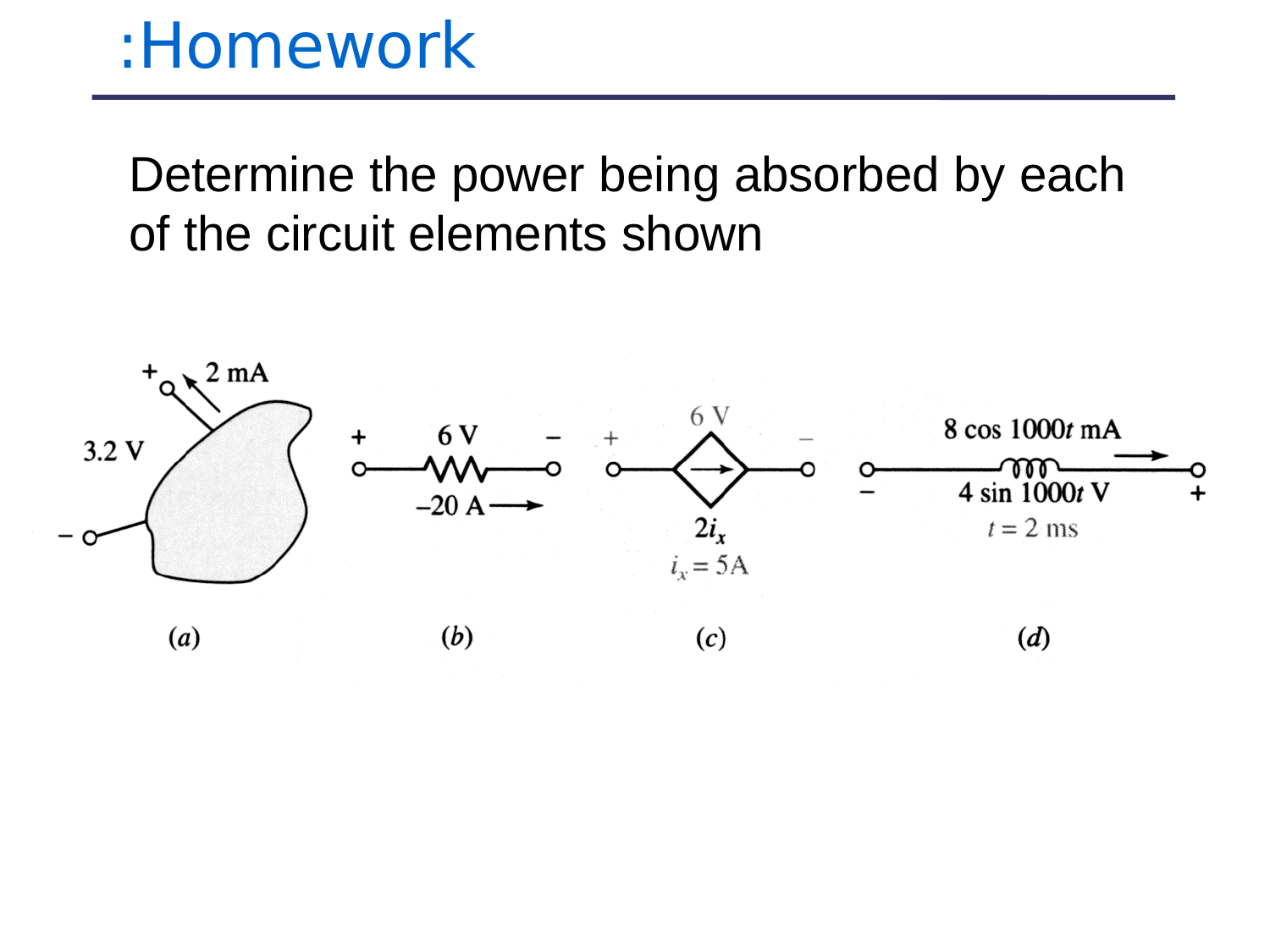

Homework:

Determine the power being absorbed by each of the circuit elements shown

35